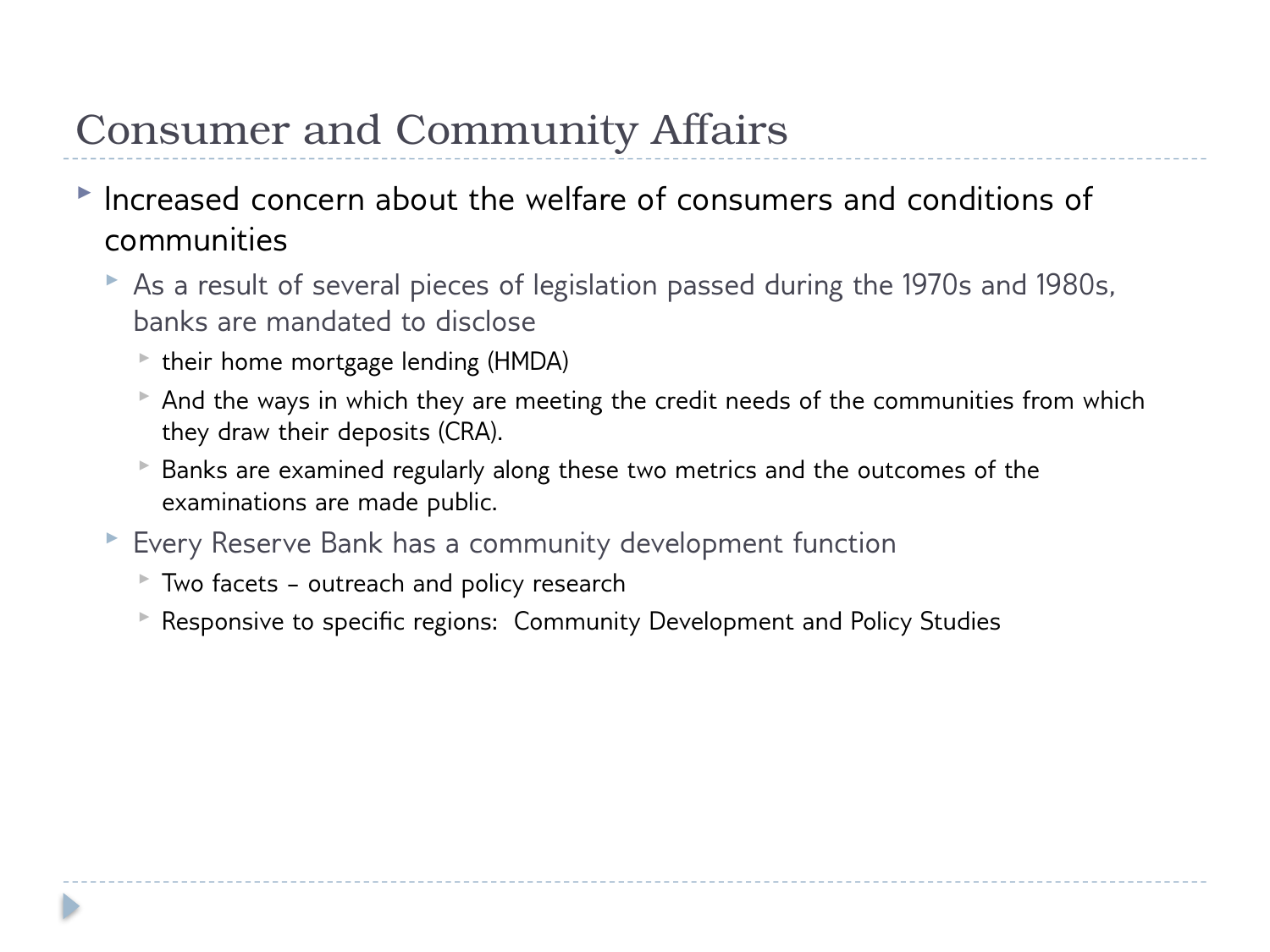

# Consumer and Community Affairs
Increased concern about the welfare of consumers and conditions of communities
As a result of several pieces of legislation passed during the 1970s and 1980s, banks are mandated to disclose
their home mortgage lending (HMDA)
And the ways in which they are meeting the credit needs of the communities from which they draw their deposits (CRA).
Banks are examined regularly along these two metrics and the outcomes of the examinations are made public.
Every Reserve Bank has a community development function
Two facets – outreach and policy research
Responsive to specific regions:  Community Development and Policy Studies